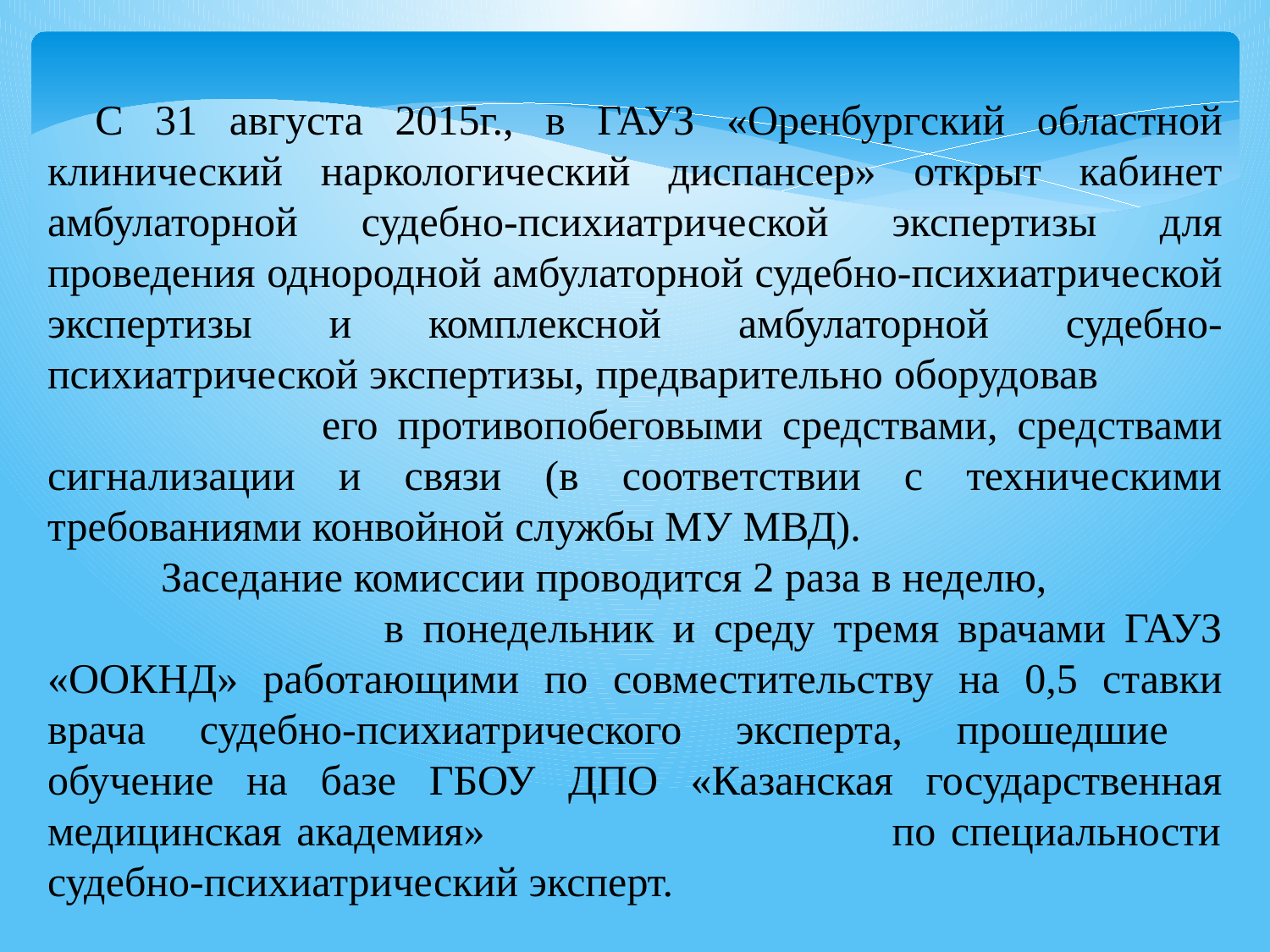

С 31 августа 2015г., в ГАУЗ «Оренбургский областной клинический наркологический диспансер» открыт кабинет амбулаторной судебно-психиатрической экспертизы для проведения однородной амбулаторной судебно-психиатрической экспертизы и комплексной амбулаторной судебно-психиатрической экспертизы, предварительно оборудовав                          его противопобеговыми средствами, средствами сигнализации и связи (в соответствии с техническими требованиями конвойной службы МУ МВД).
      Заседание комиссии проводится 2 раза в неделю,                                   в понедельник и среду тремя врачами ГАУЗ «ООКНД» работающими по совместительству на 0,5 ставки врача судебно-психиатрического эксперта, прошедшие  обучение на базе ГБОУ ДПО «Казанская государственная медицинская академия»                           по специальности судебно-психиатрический эксперт.